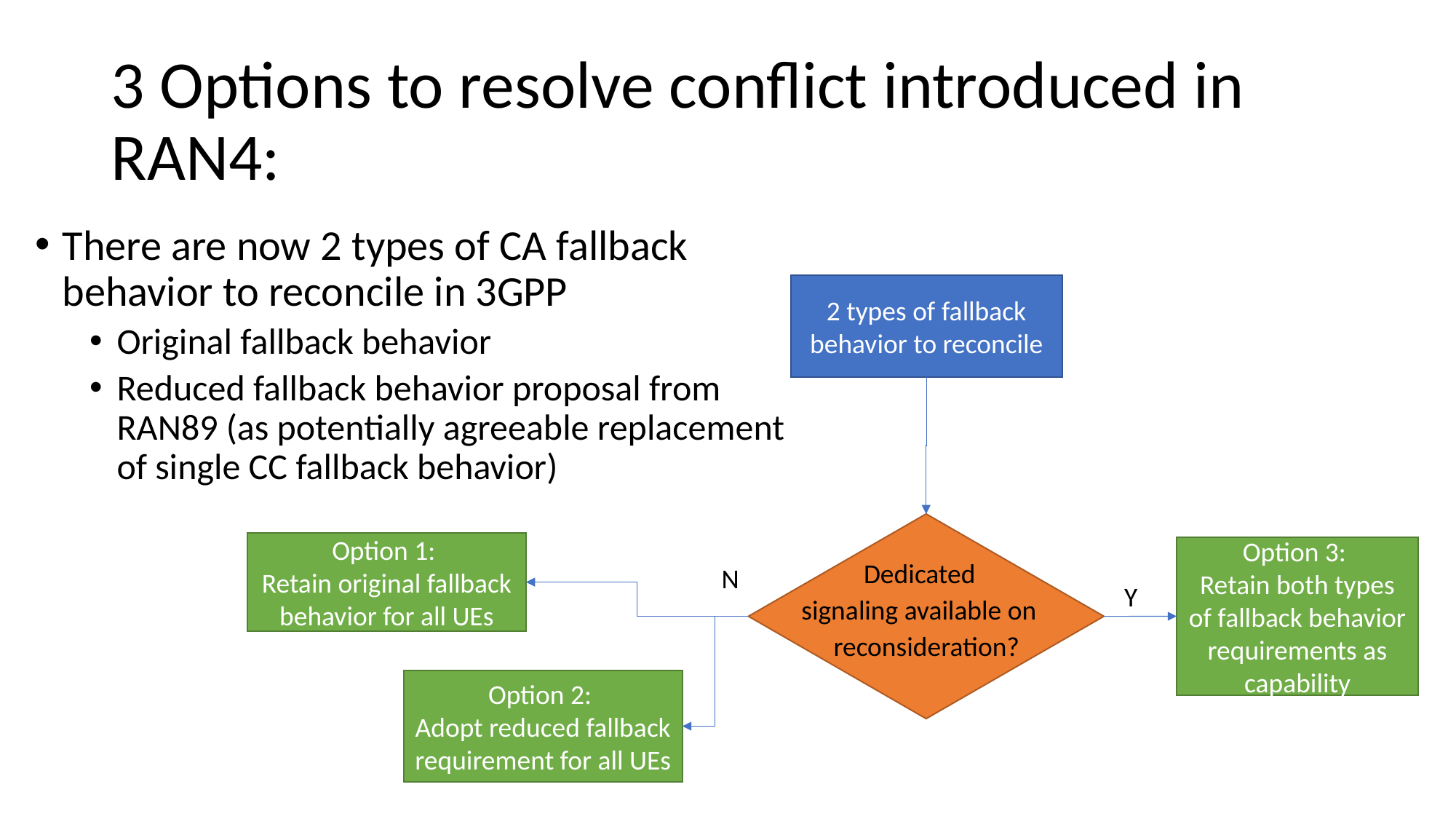

# 3 Options to resolve conflict introduced in RAN4:
There are now 2 types of CA fallback behavior to reconcile in 3GPP
Original fallback behavior
Reduced fallback behavior proposal from RAN89 (as potentially agreeable replacement of single CC fallback behavior)

2 types of fallback behavior to reconcile

Option 1:
Retain original fallback behavior for all UEs
Option 3:
Retain both types of fallback behavior requirements as capability
Dedicated
N
Y
signaling available on
reconsideration?
Option 2:
Adopt reduced fallback requirement for all UEs